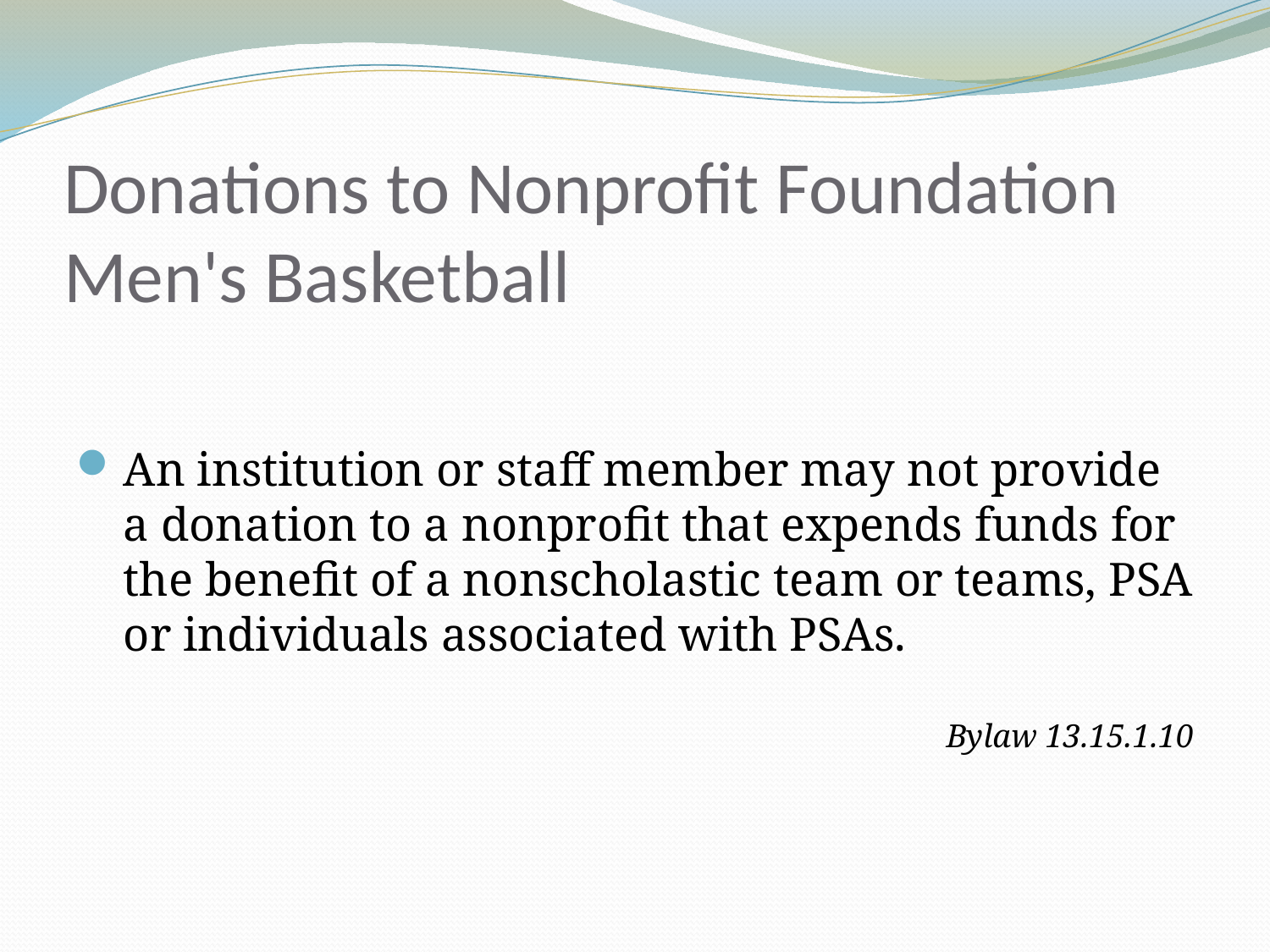

# Donations to Nonprofit Foundation Men's Basketball

An institution or staff member may not provide a donation to a nonprofit that expends funds for the benefit of a nonscholastic team or teams, PSA or individuals associated with PSAs.

Bylaw 13.15.1.10